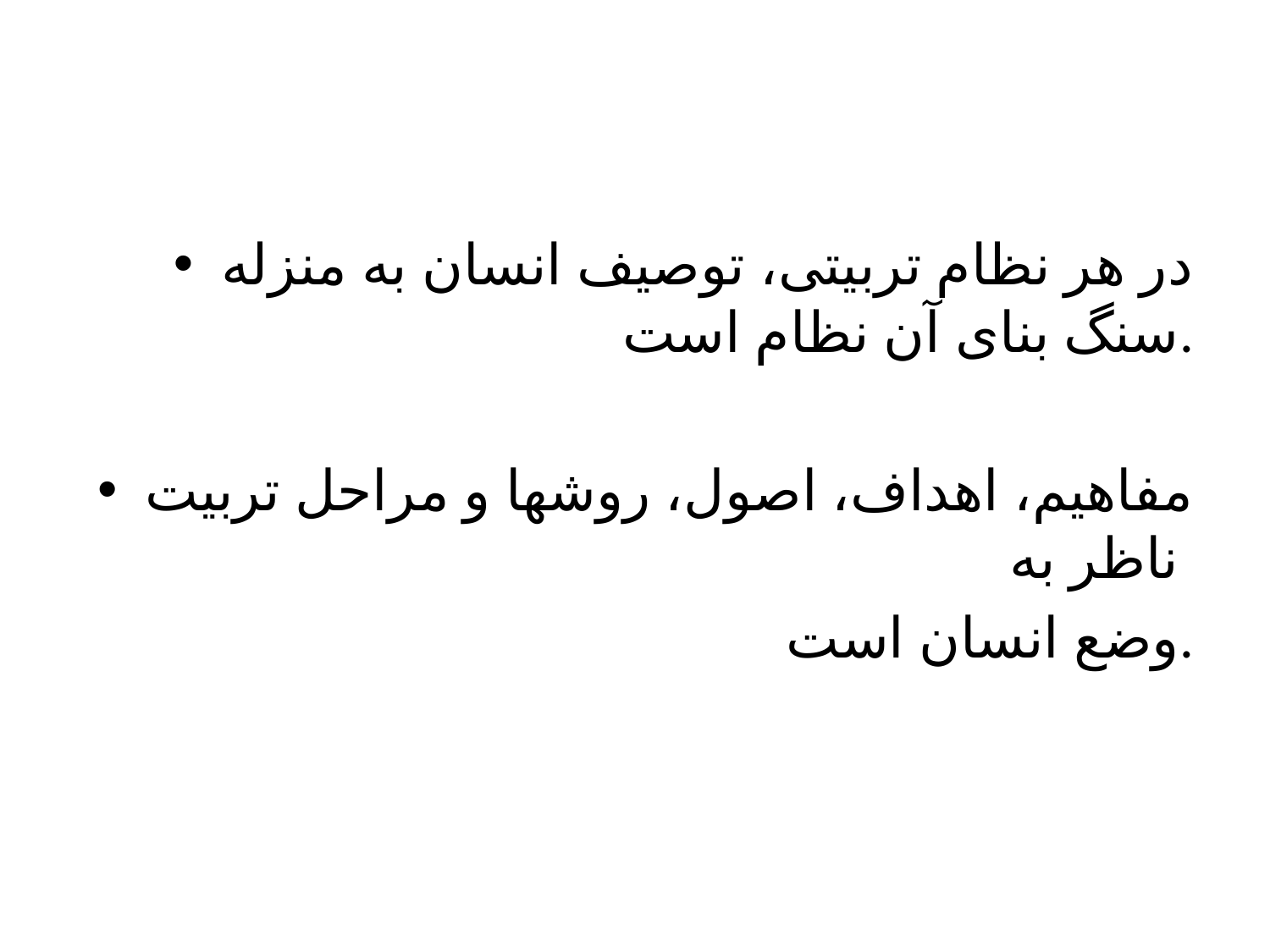

#
در هر نظام تربیتی، توصیف انسان به منزله سنگ بنای آن نظام است.

مفاهیم، اهداف، اصول، روشها و مراحل تربیت ناظر به
                             وضع انسان است.